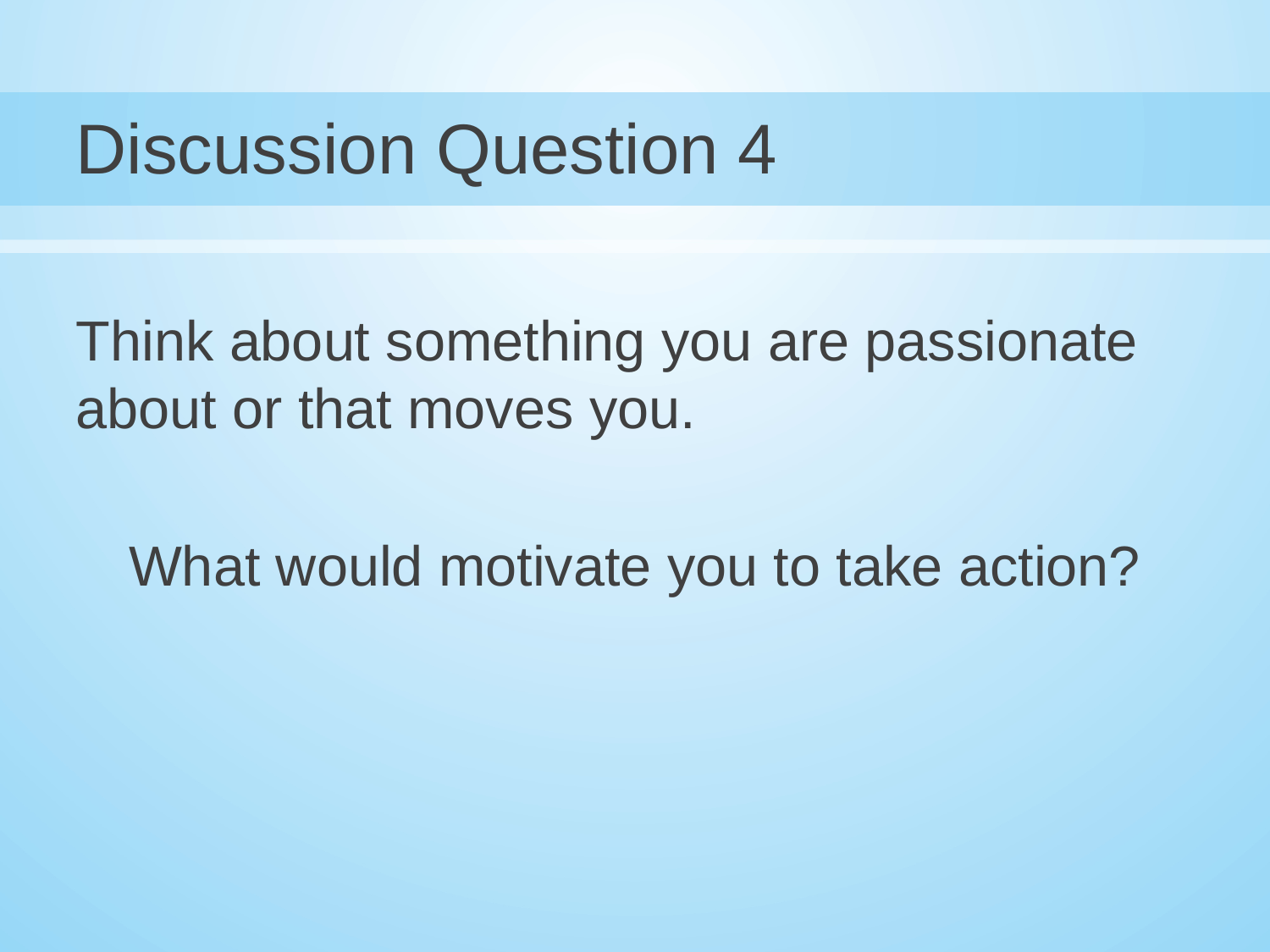

# Discussion Question 4
Think about something you are passionate about or that moves you.

What would motivate you to take action?